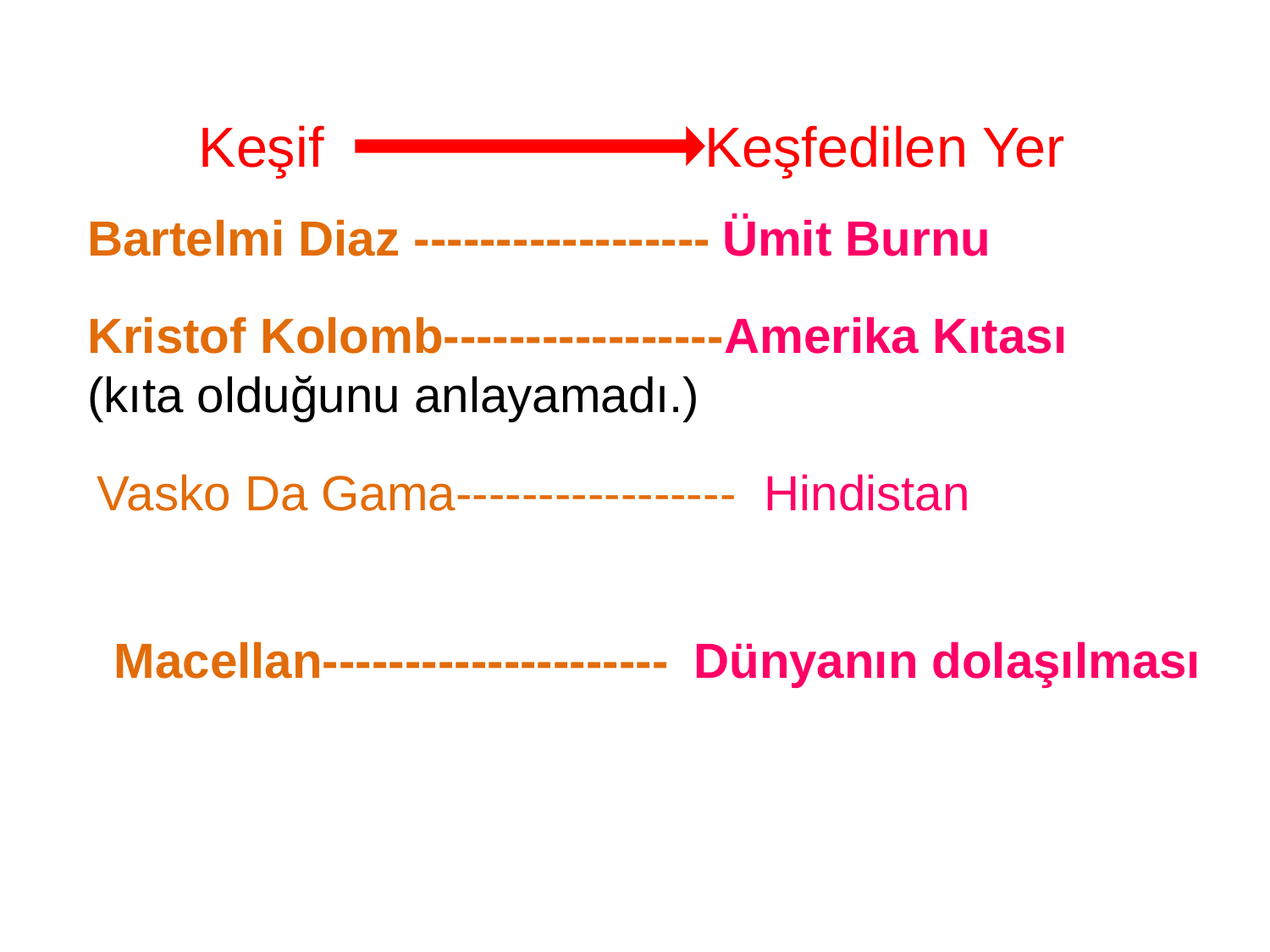

Keşif	        Keşfedilen Yer

Bartelmi Diaz ------------------	Ümit Burnu
Kristof Kolomb-----------------Amerika Kıtası (kıta olduğunu anlayamadı.)
Vasko Da Gama-----------------  Hindistan
    Macellan---------------------	Dünyanın dolaşılması